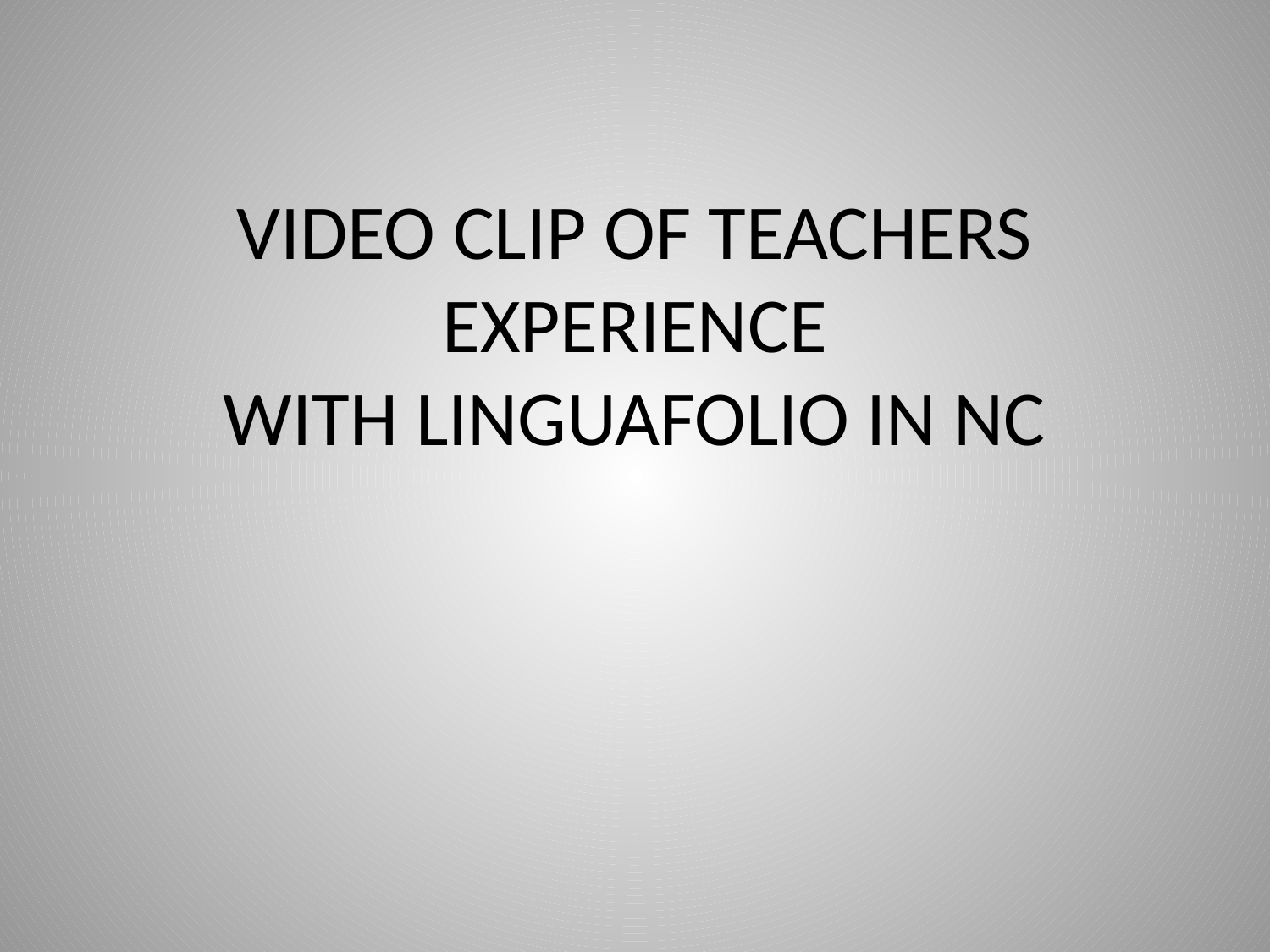

# VIDEO CLIP OF TEACHERS EXPERIENCE WITH LINGUAFOLIO IN NC